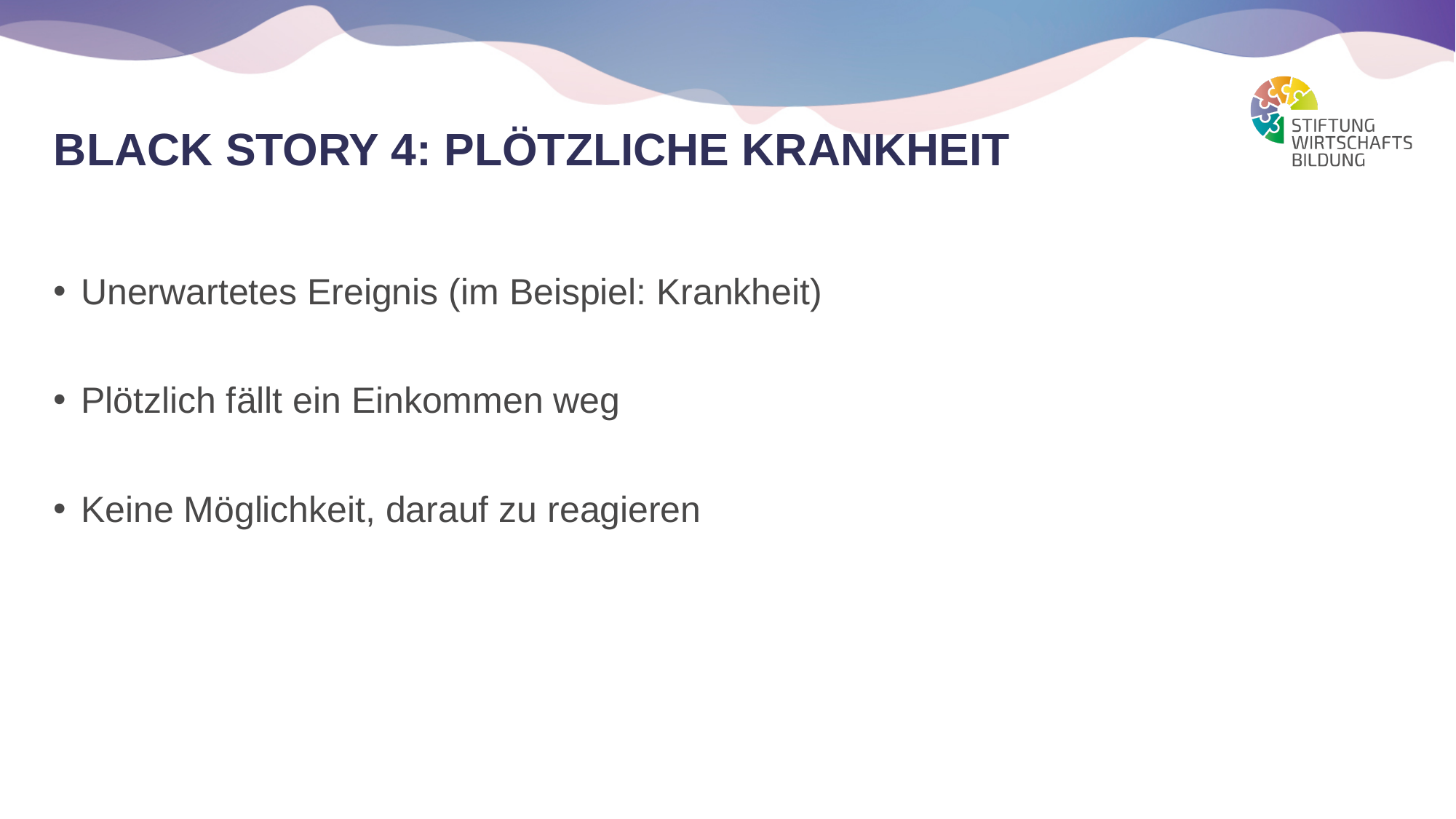

# Black Story 4: Plötzliche Krankheit

Unerwartetes Ereignis (im Beispiel: Krankheit)

Plötzlich fällt ein Einkommen weg

Keine Möglichkeit, darauf zu reagieren